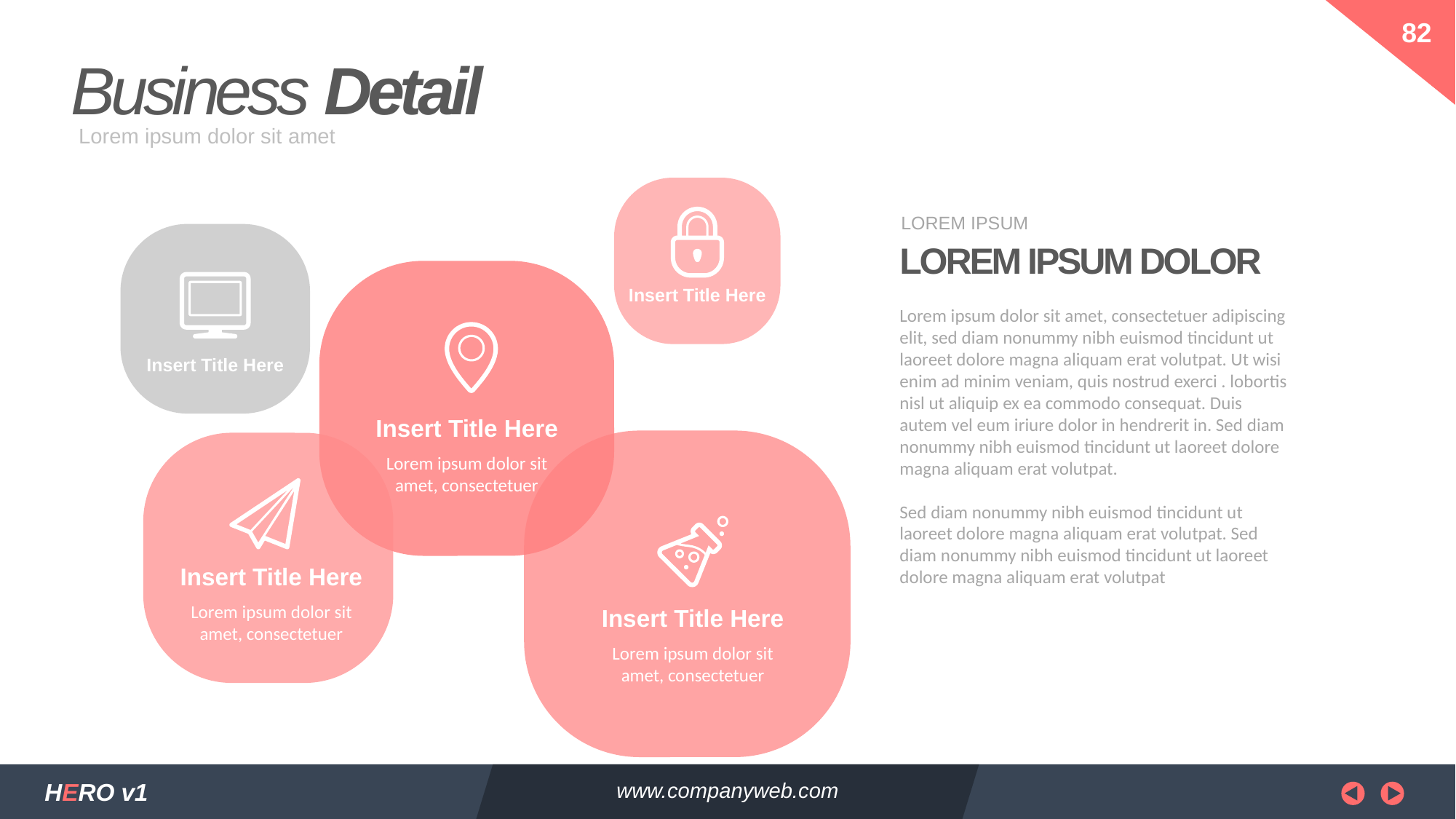

Business Detail
Lorem ipsum dolor sit amet

Insert Title Here
LOREM IPSUM

Insert Title Here
LOREM IPSUM DOLOR

Insert Title Here
Lorem ipsum dolor sit amet, consectetuer
Lorem ipsum dolor sit amet, consectetuer adipiscing elit, sed diam nonummy nibh euismod tincidunt ut laoreet dolore magna aliquam erat volutpat. Ut wisi enim ad minim veniam, quis nostrud exerci . lobortis nisl ut aliquip ex ea commodo consequat. Duis autem vel eum iriure dolor in hendrerit in. Sed diam nonummy nibh euismod tincidunt ut laoreet dolore magna aliquam erat volutpat.

Sed diam nonummy nibh euismod tincidunt ut laoreet dolore magna aliquam erat volutpat. Sed diam nonummy nibh euismod tincidunt ut laoreet dolore magna aliquam erat volutpat

Insert Title Here
Lorem ipsum dolor sit amet, consectetuer

Insert Title Here
Lorem ipsum dolor sit amet, consectetuer